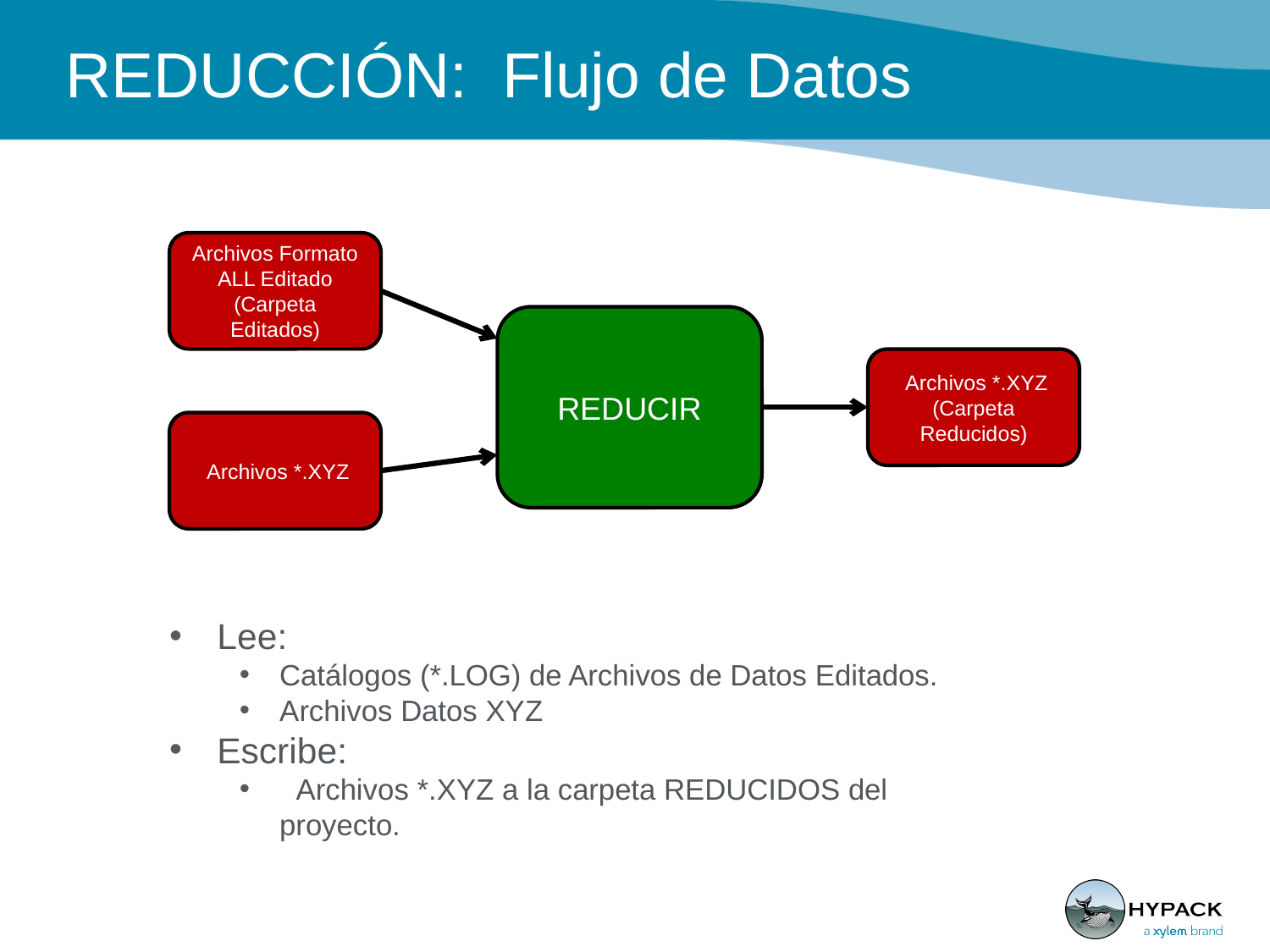

# REDUCCIÓN:  Flujo de Datos
Archivos Formato ALL Editado
(Carpeta Editados)
REDUCIR
 Archivos *.XYZ
(Carpeta Reducidos)
 Archivos *.XYZ
Lee:
Catálogos (*.LOG) de Archivos de Datos Editados.
Archivos Datos XYZ
Escribe:
  Archivos *.XYZ a la carpeta REDUCIDOS del proyecto.